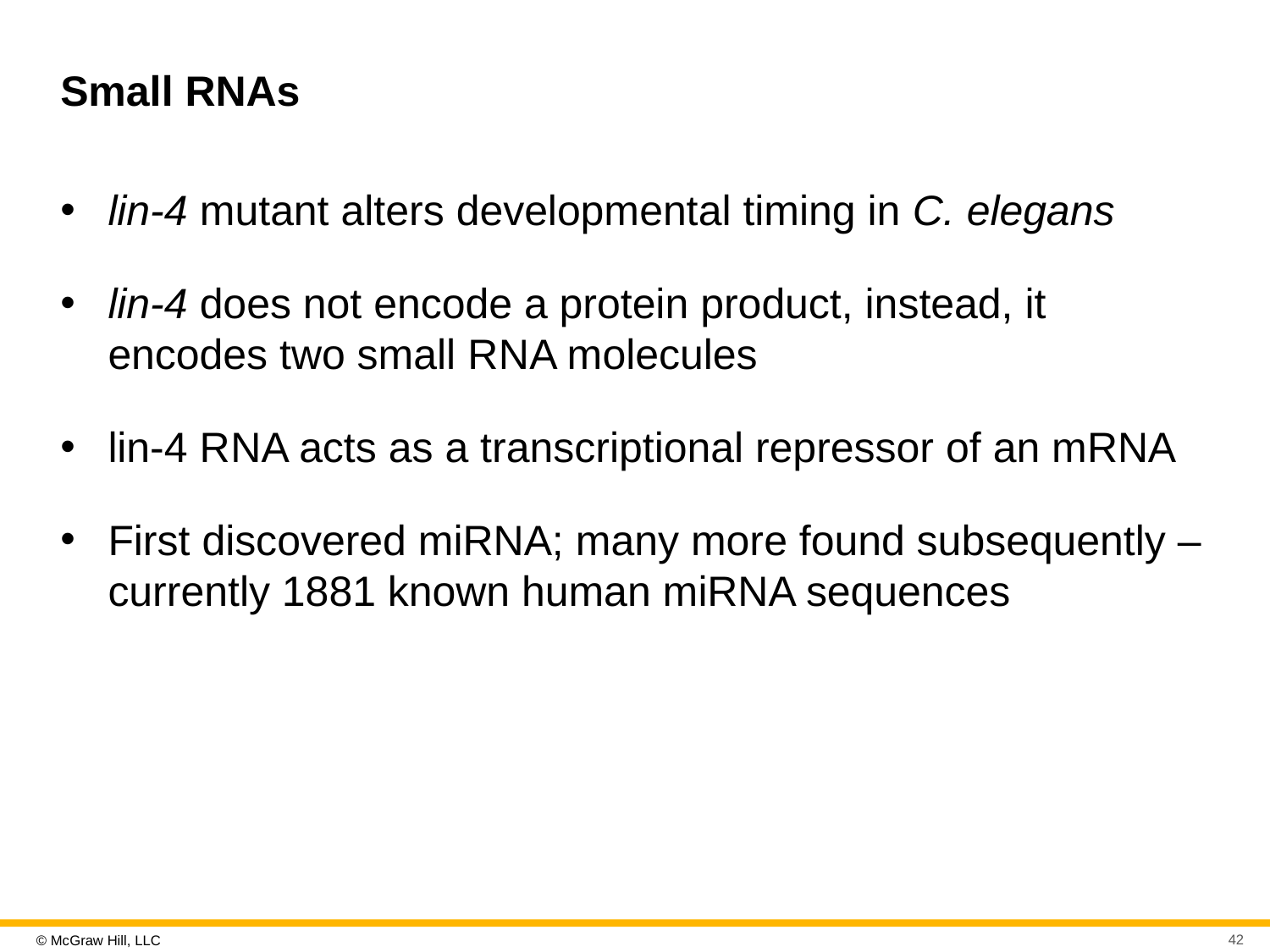

# Small RNAs
lin-4 mutant alters developmental timing in C. elegans
lin-4 does not encode a protein product, instead, it encodes two small R N A molecules
lin-4 R N A acts as a transcriptional repressor of an mRNA
First discovered miRNA; many more found subsequently – currently 1881 known human miRNA sequences
42